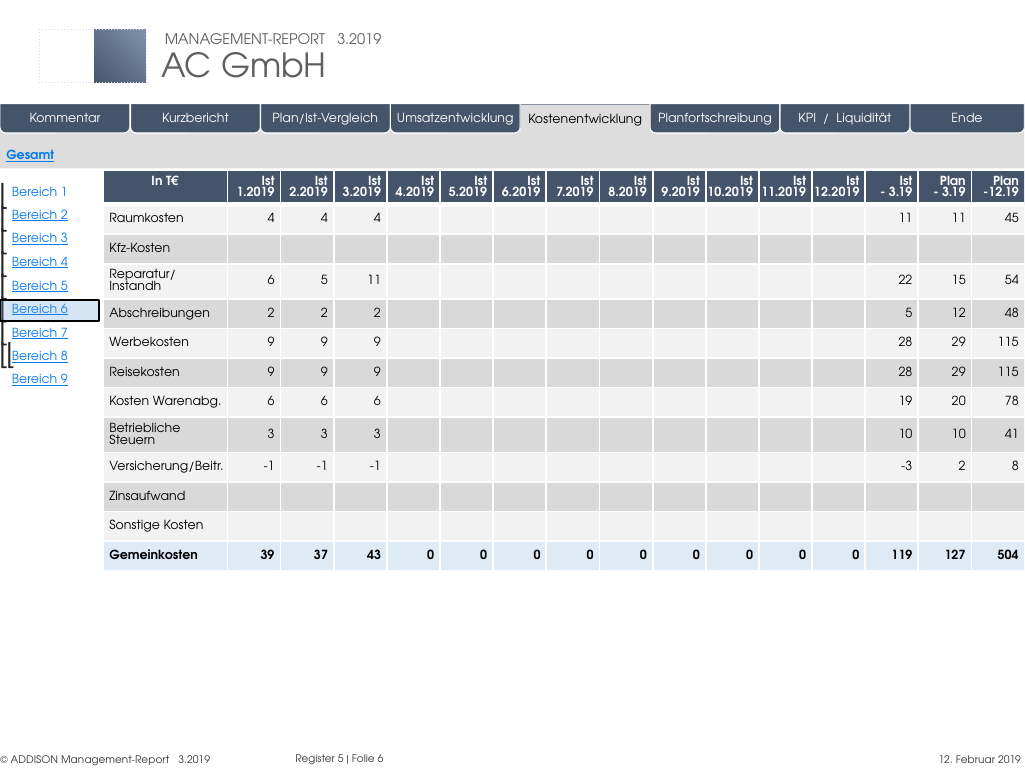

|  |  |  |  |  |  |
| --- | --- | --- | --- | --- | --- |
Eigene Folien
| In T€ | Ist 1.2019 | Ist 2.2019 | Ist 3.2019 | Ist 4.2019 | Ist 5.2019 | Ist 6.2019 | Ist 7.2019 | Ist 8.2019 | Ist 9.2019 | Ist 10.2019 | Ist 11.2019 | Ist 12.2019 | Ist - 3.19 | Plan - 3.19 | Plan -12.19 |
| --- | --- | --- | --- | --- | --- | --- | --- | --- | --- | --- | --- | --- | --- | --- | --- |
| Raumkosten | 4 | 4 | 4 |  |  |  |  |  |  |  |  |  | 11 | 11 | 45 |
| Kfz-Kosten |  |  |  |  |  |  |  |  |  |  |  |  |  |  |  |
| Reparatur/Instandh | 6 | 5 | 11 |  |  |  |  |  |  |  |  |  | 22 | 15 | 54 |
| Abschreibungen | 2 | 2 | 2 |  |  |  |  |  |  |  |  |  | 5 | 12 | 48 |
| Werbekosten | 9 | 9 | 9 |  |  |  |  |  |  |  |  |  | 28 | 29 | 115 |
| Reisekosten | 9 | 9 | 9 |  |  |  |  |  |  |  |  |  | 28 | 29 | 115 |
| Kosten Warenabg. | 6 | 6 | 6 |  |  |  |  |  |  |  |  |  | 19 | 20 | 78 |
| Betriebliche Steuern | 3 | 3 | 3 |  |  |  |  |  |  |  |  |  | 10 | 10 | 41 |
| Versicherung/Beitr. | -1 | -1 | -1 |  |  |  |  |  |  |  |  |  | -3 | 2 | 8 |
| Zinsaufwand |  |  |  |  |  |  |  |  |  |  |  |  |  |  |  |
| Sonstige Kosten |  |  |  |  |  |  |  |  |  |  |  |  |  |  |  |
| Gemeinkosten | 39 | 37 | 43 | 0 | 0 | 0 | 0 | 0 | 0 | 0 | 0 | 0 | 119 | 127 | 504 |

# Register 5 | Folie 6